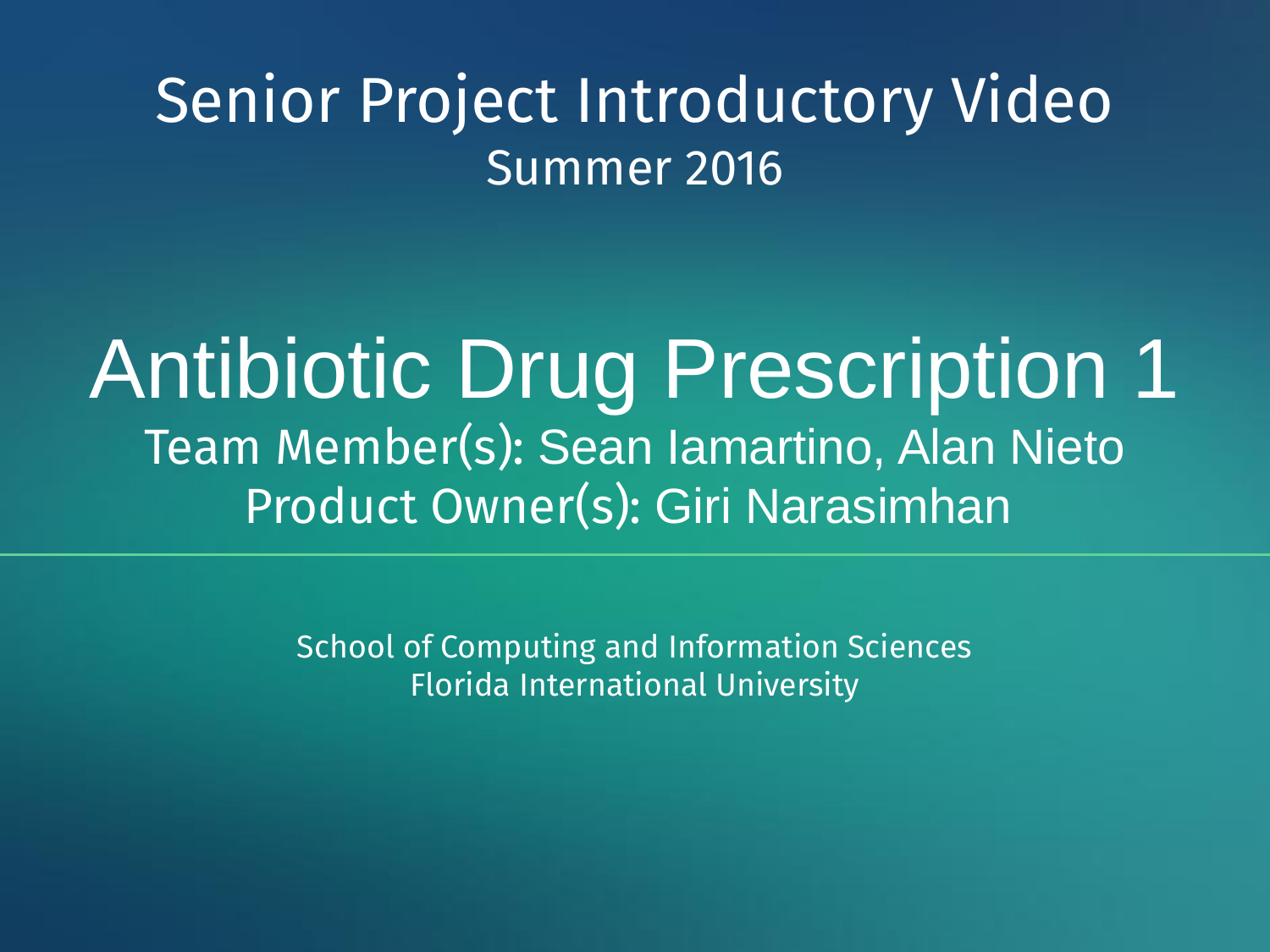

Senior Project Introductory Video
Summer 2016
# Antibiotic Drug Prescription 1 Team Member(s): Sean Iamartino, Alan Nieto Product Owner(s): Giri Narasimhan School of Computing and Information Sciences Florida International University